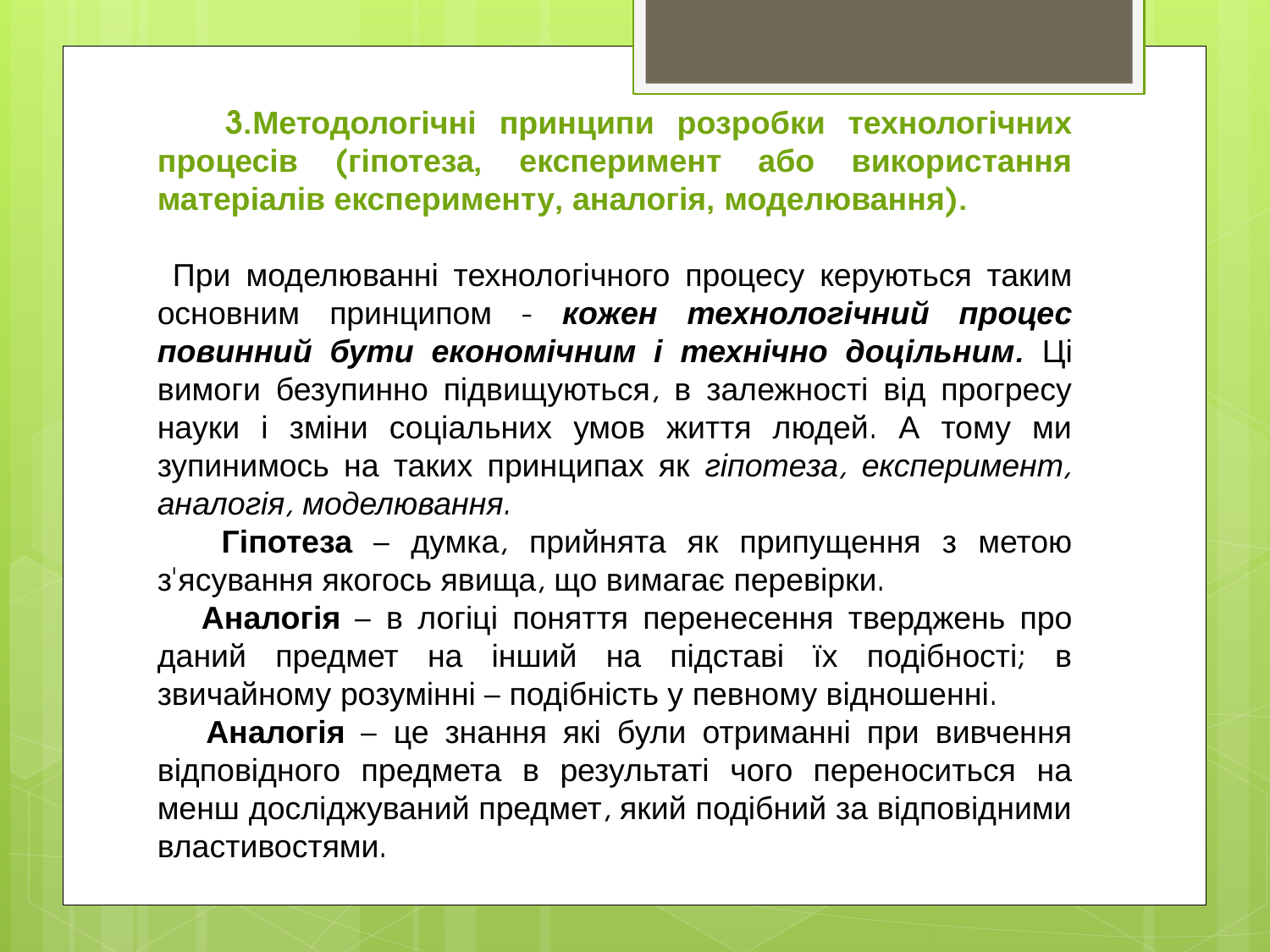

3.Методологічні принципи розробки технологічних процесів (гіпотеза, експеримент або використання матеріалів експерименту, аналогія, моделювання).

 При моделюванні технологічного процесу керуються таким основним принципом - кожен технологічний процес повинний бути економічним і технічно доцільним. Ці вимоги безупинно підвищуються, в залежності від прогресу науки і зміни соціальних умов життя людей. А тому ми зупинимось на таких принципах як гіпотеза, експеримент, аналогія, моделювання.
   Гіпотеза – думка, прийнята як припущення з метою з'ясування якогось явища, що вимагає перевірки.
   Аналогія – в логіці поняття перенесення тверджень про даний предмет на інший на підставі їх подібності; в звичайному розумінні – подібність у певному відношенні.
   Аналогія – це знання які були отриманні при вивчення відповідного предмета в результаті чого переноситься на менш досліджуваний предмет, який подібний за відповідними властивостями.